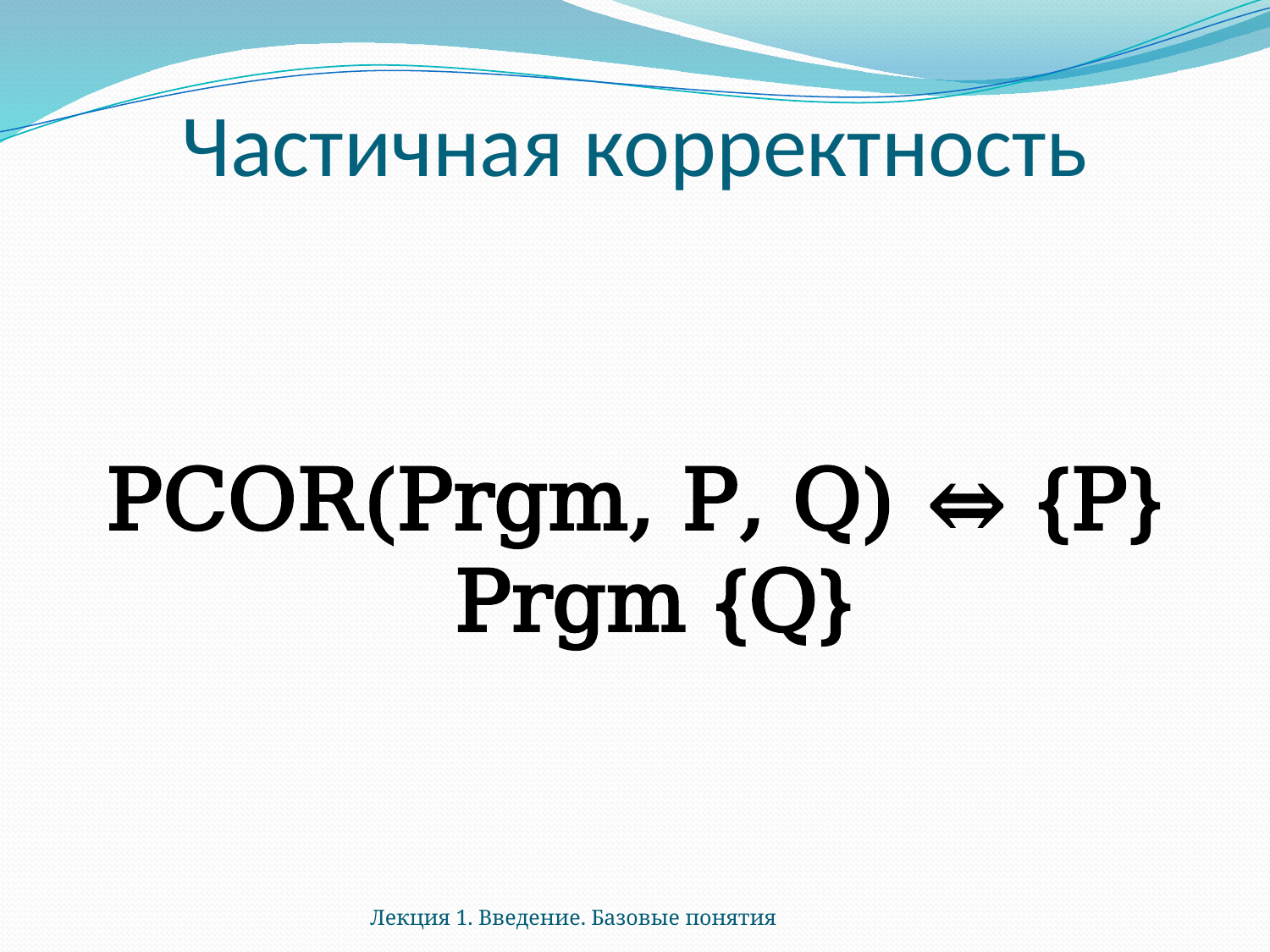

# Частичная корректность
PCOR(Prgm, P, Q) ⇔ {P} Prgm {Q}
Лекция 1. Введение. Базовые понятия